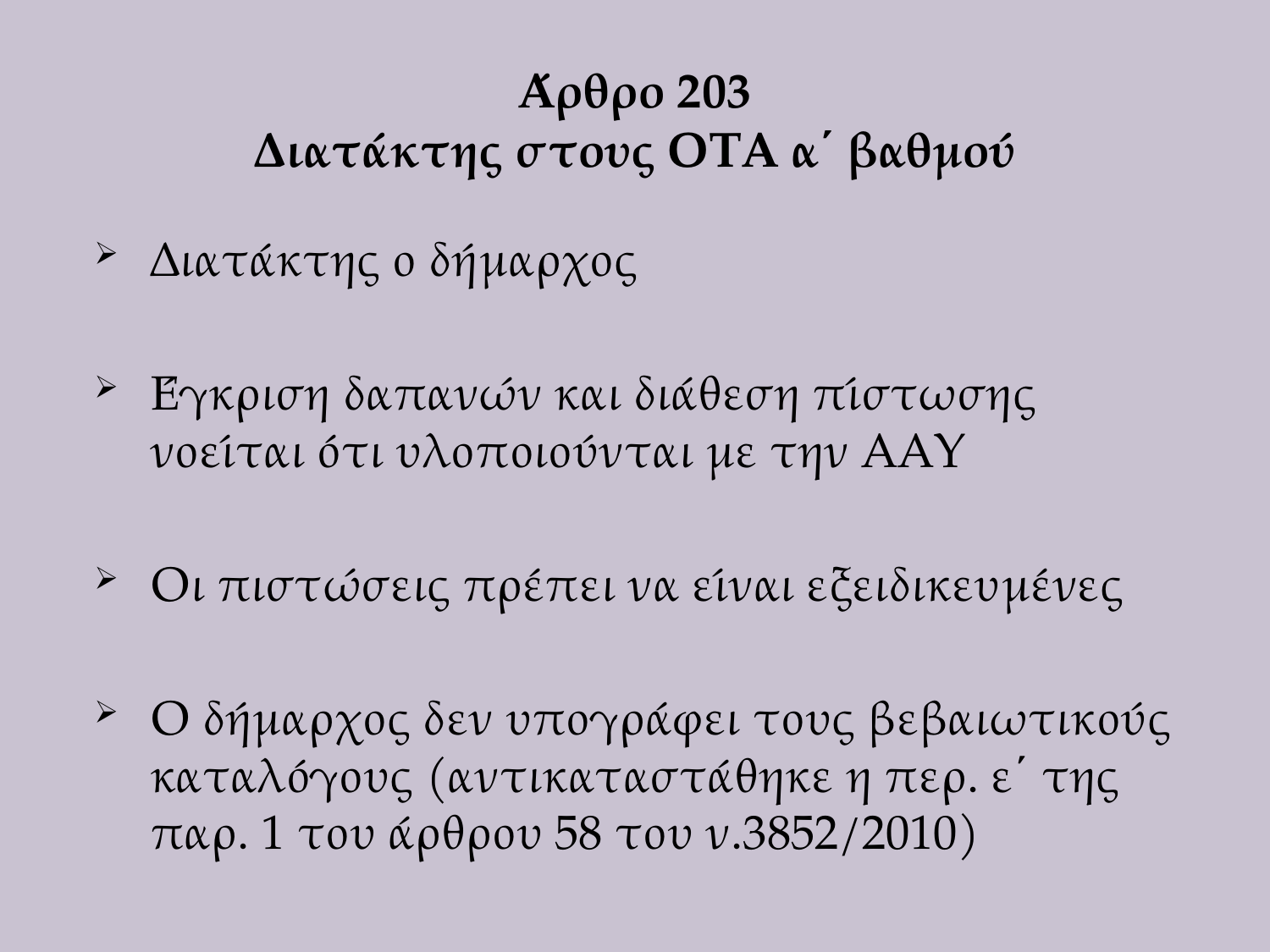

# Άρθρο 203 Διατάκτης στους ΟΤΑ α΄ βαθμού
Διατάκτης ο δήμαρχος

Έγκριση δαπανών και διάθεση πίστωσης νοείται ότι υλοποιούνται με την ΑΑΥ

Οι πιστώσεις πρέπει να είναι εξειδικευμένες

Ο δήμαρχος δεν υπογράφει τους βεβαιωτικούς καταλόγους (αντικαταστάθηκε η περ. ε΄ της παρ. 1 του άρθρου 58 του ν.3852/2010)